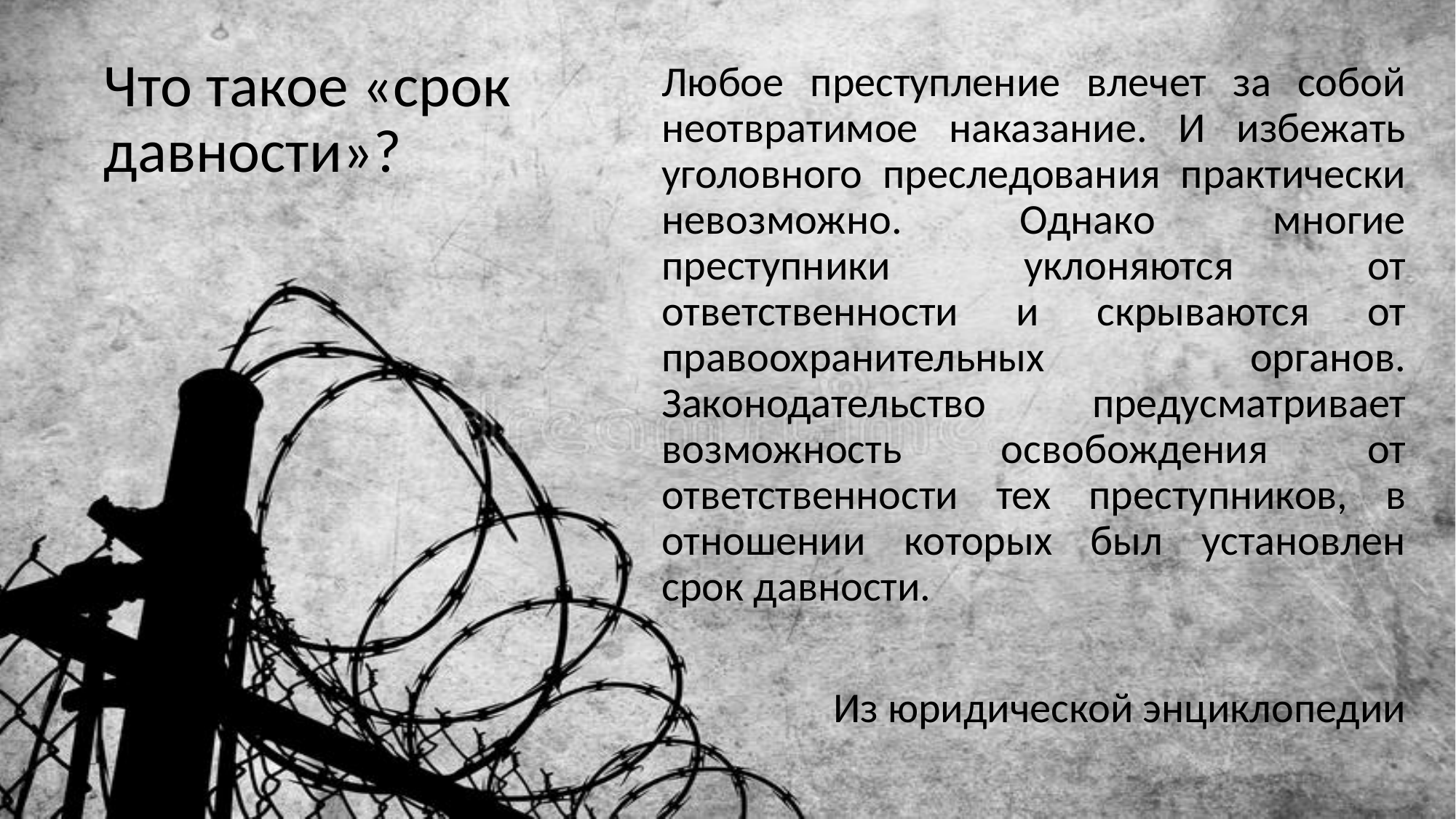

# Что такое «срок давности»?
Любое преступление влечет за собой неотвратимое наказание. И избежать уголовного преследования практически невозможно. Однако многие преступники уклоняются от ответственности и скрываются от правоохранительных органов. Законодательство предусматривает возможность освобождения от ответственности тех преступников, в отношении которых был установлен срок давности.

Из юридической энциклопедии